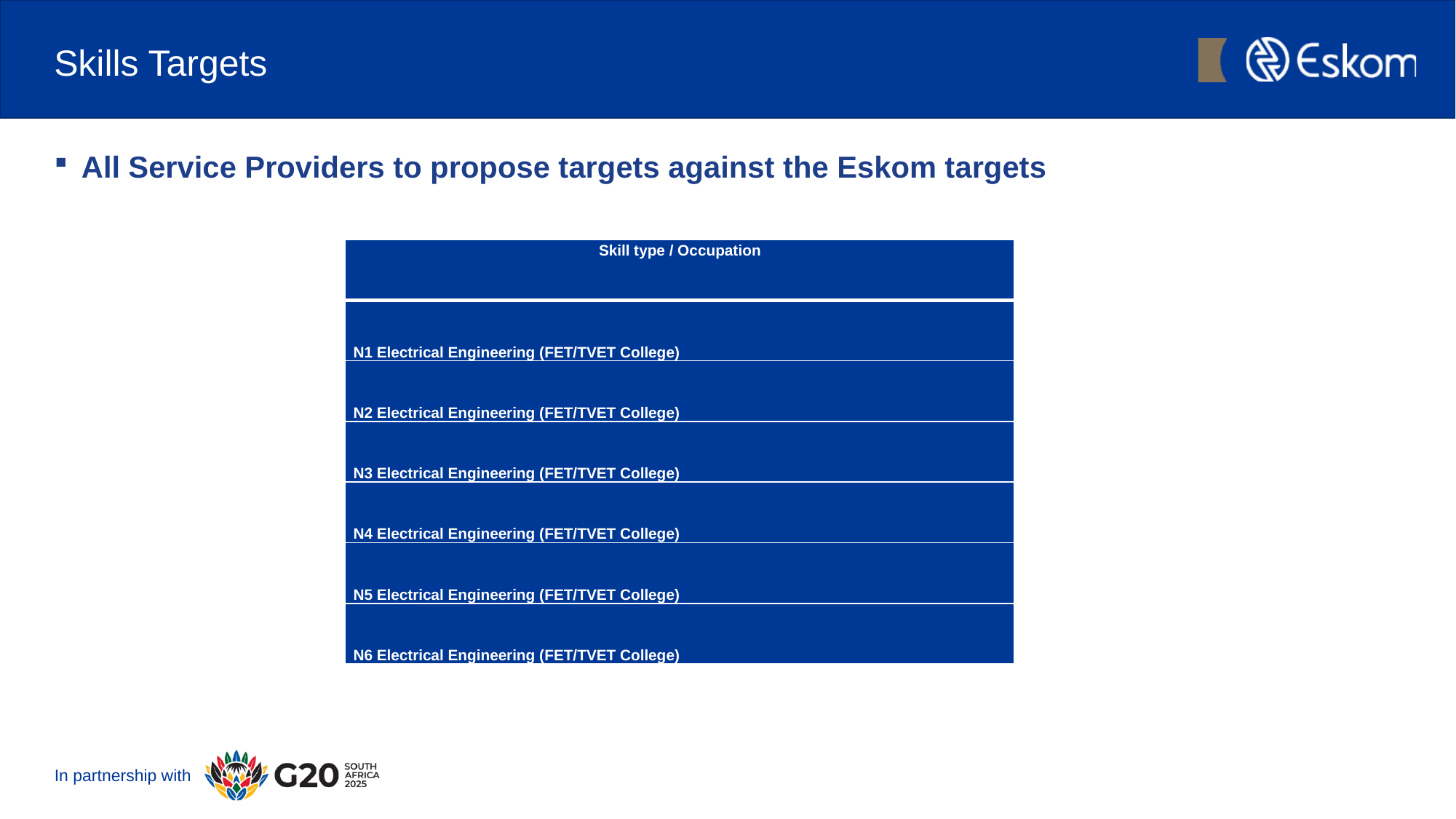

# Skills Targets
All Service Providers to propose targets against the Eskom targets

| Skill type / Occupation |
| --- |
| N1 Electrical Engineering (FET/TVET College) |
| N2 Electrical Engineering (FET/TVET College) |
| N3 Electrical Engineering (FET/TVET College) |
| N4 Electrical Engineering (FET/TVET College) |
| N5 Electrical Engineering (FET/TVET College) |
| N6 Electrical Engineering (FET/TVET College) |